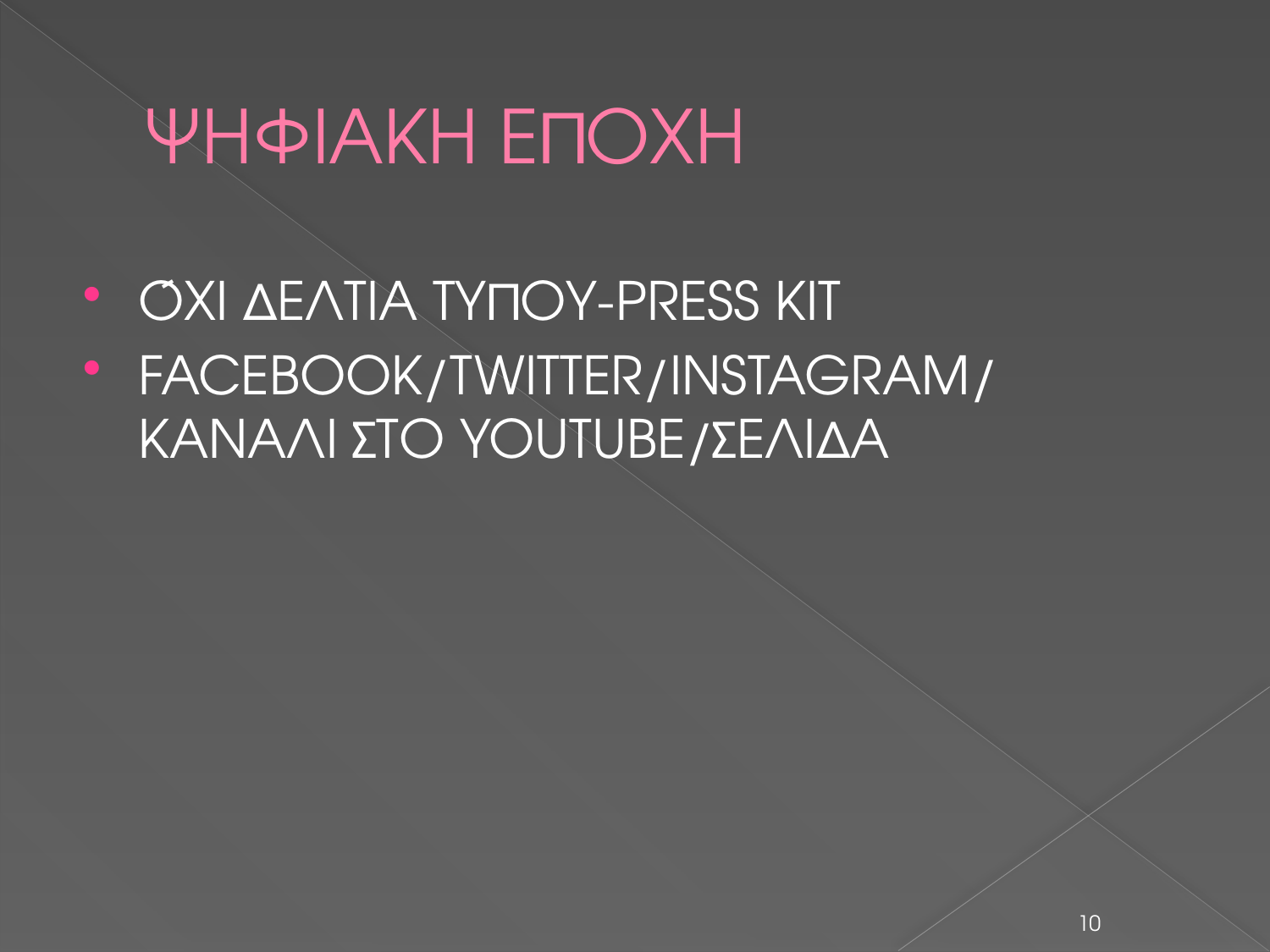

# ΨΗΦΙΑΚΗ ΕΠΟΧΗ
ΌΧΙ ΔΕΛΤΙΑ ΤΥΠΟΥ-PRESS KIT
FACEBOOK/TWITTER/INSTAGRAM/ΚΑΝΑΛΙ ΣΤΟ YOUTUBE/ΣΕΛΙΔΑ
10